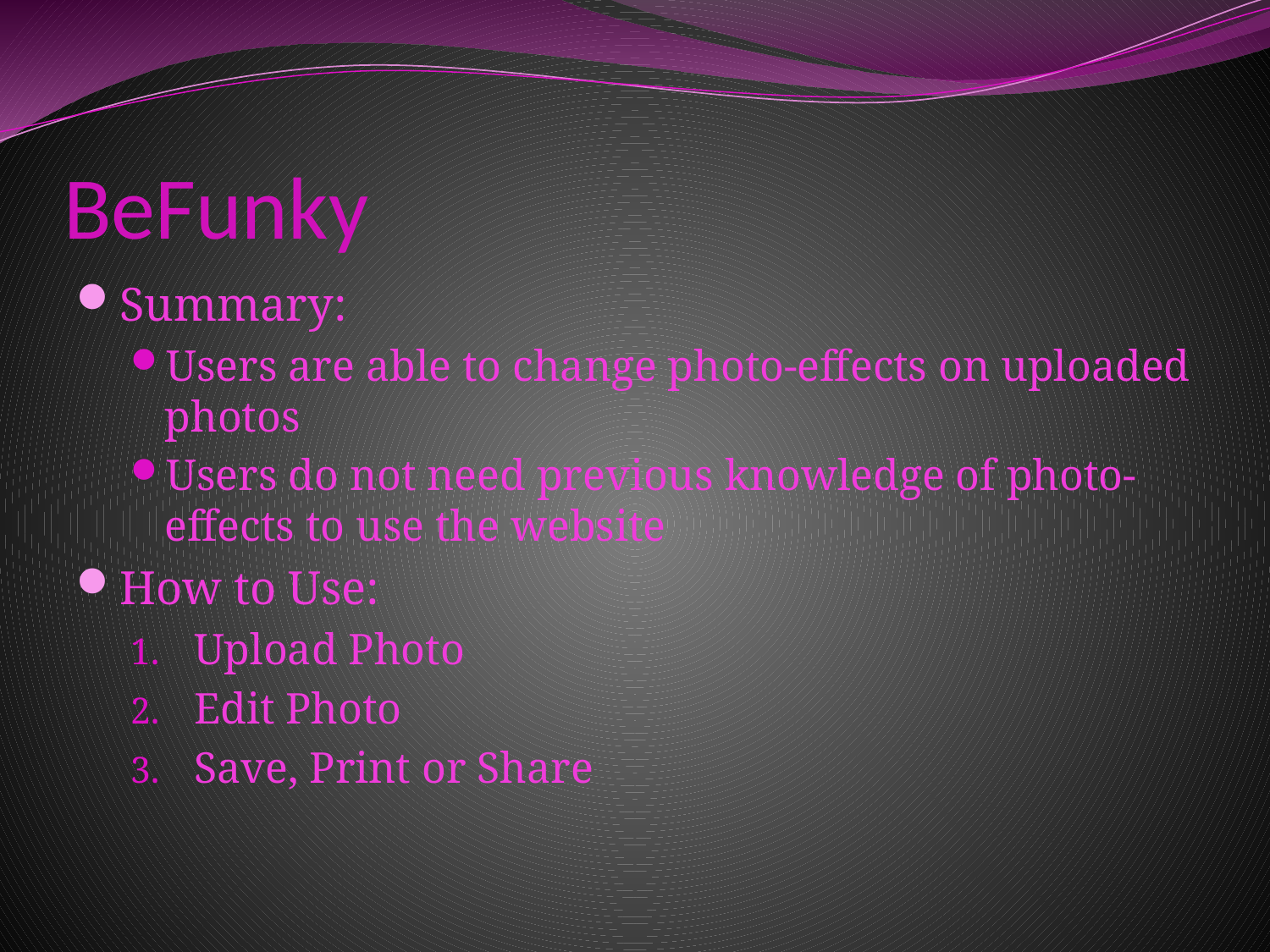

# BeFunky
Summary:
Users are able to change photo-effects on uploaded photos
Users do not need previous knowledge of photo-effects to use the website
How to Use:
Upload Photo
Edit Photo
Save, Print or Share